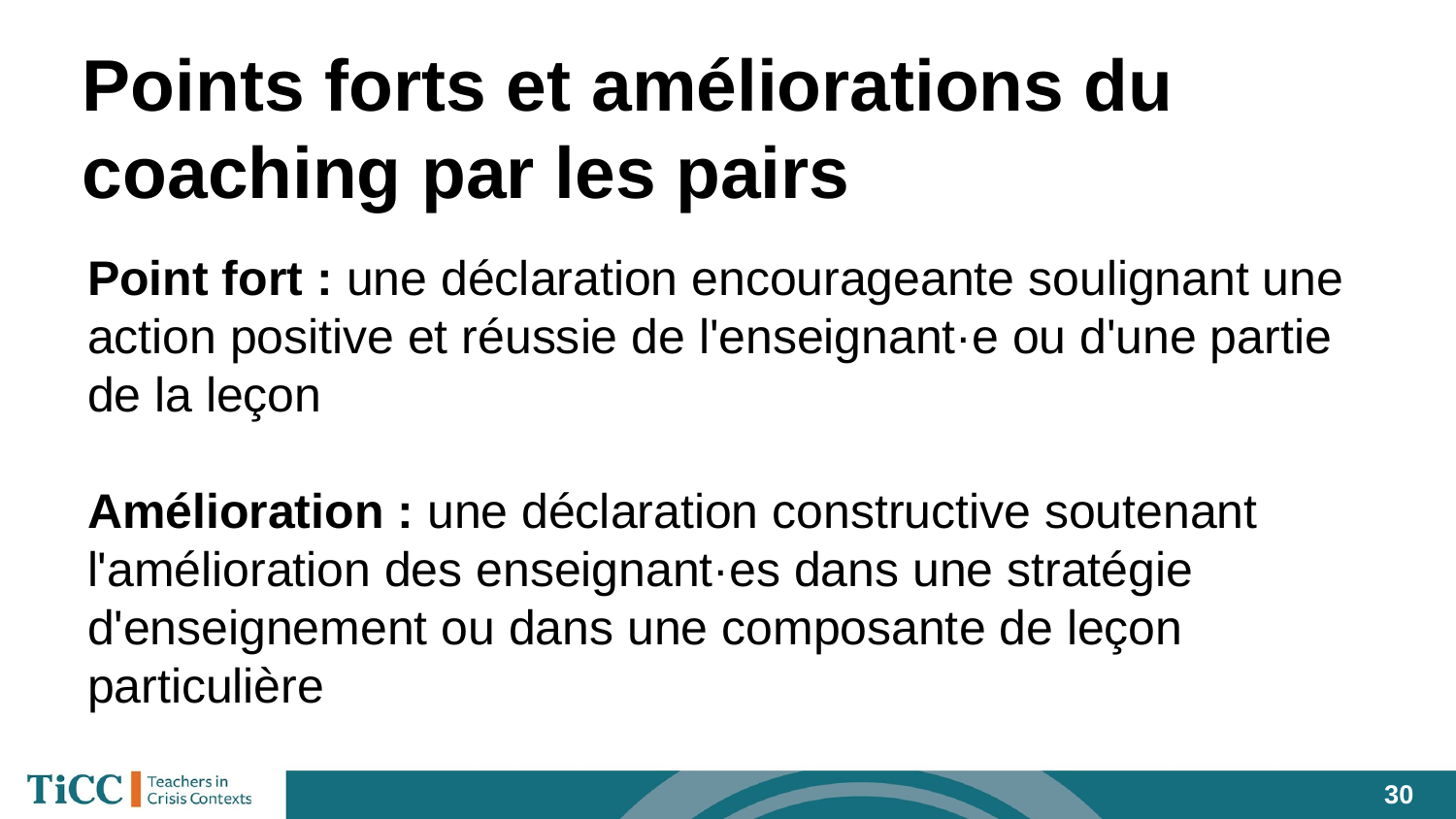

# Points forts et améliorations du coaching par les pairs
Point fort : une déclaration encourageante soulignant une action positive et réussie de l'enseignant·e ou d'une partie de la leçon

Amélioration : une déclaration constructive soutenant l'amélioration des enseignant·es dans une stratégie d'enseignement ou dans une composante de leçon particulière
30